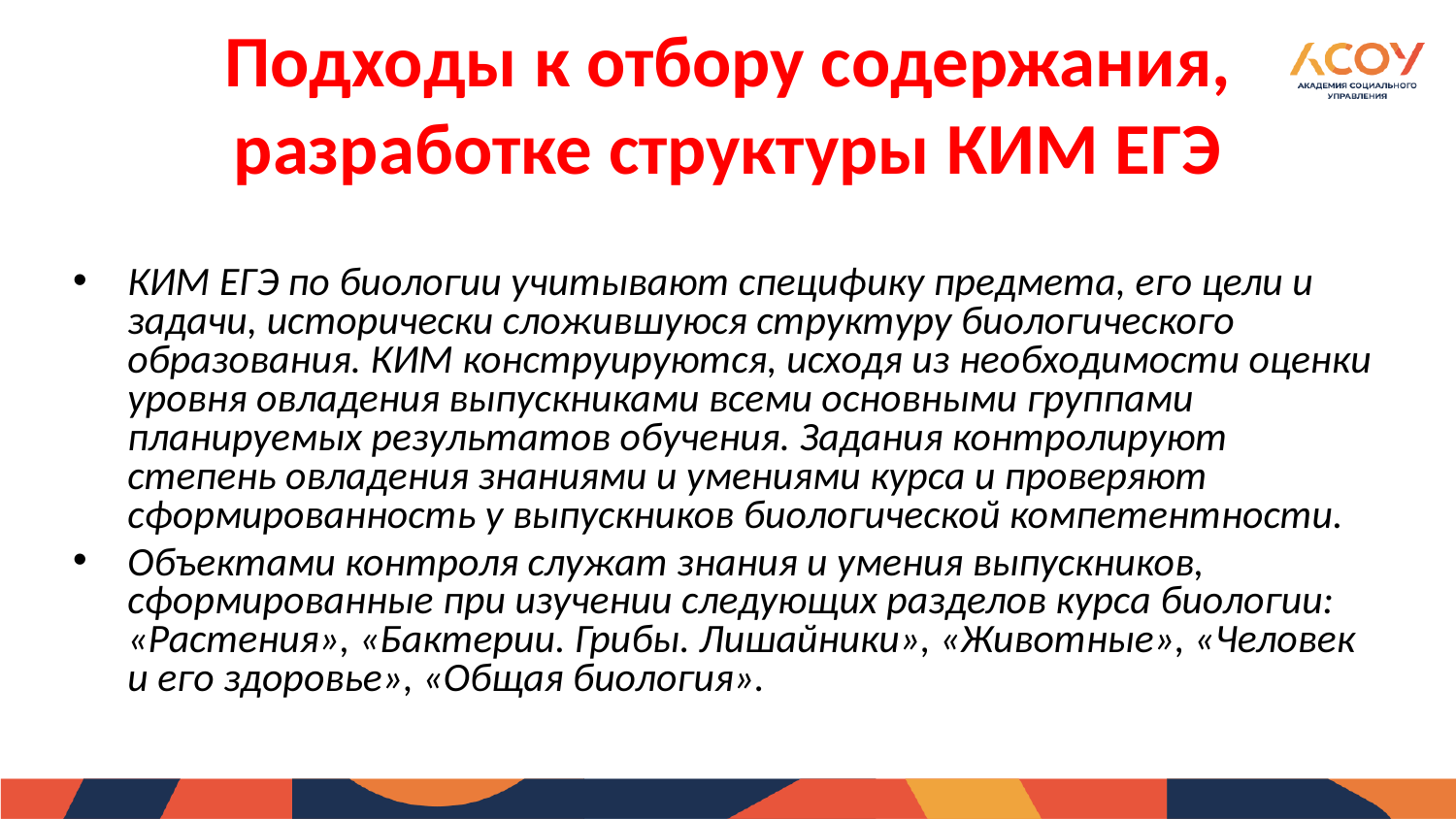

Подходы к отбору содержания, разработке структуры КИМ ЕГЭ
КИМ ЕГЭ по биологии учитывают специфику предмета, его цели и задачи, исторически сложившуюся структуру биологического образования. КИМ конструируются, исходя из необходимости оценки уровня овладения выпускниками всеми основными группами планируемых результатов обучения. Задания контролируют степень овладения знаниями и умениями курса и проверяют сформированность у выпускников биологической компетентности.
Объектами контроля служат знания и умения выпускников, сформированные при изучении следующих разделов курса биологии: «Растения», «Бактерии. Грибы. Лишайники», «Животные», «Человек и его здоровье», «Общая биология».